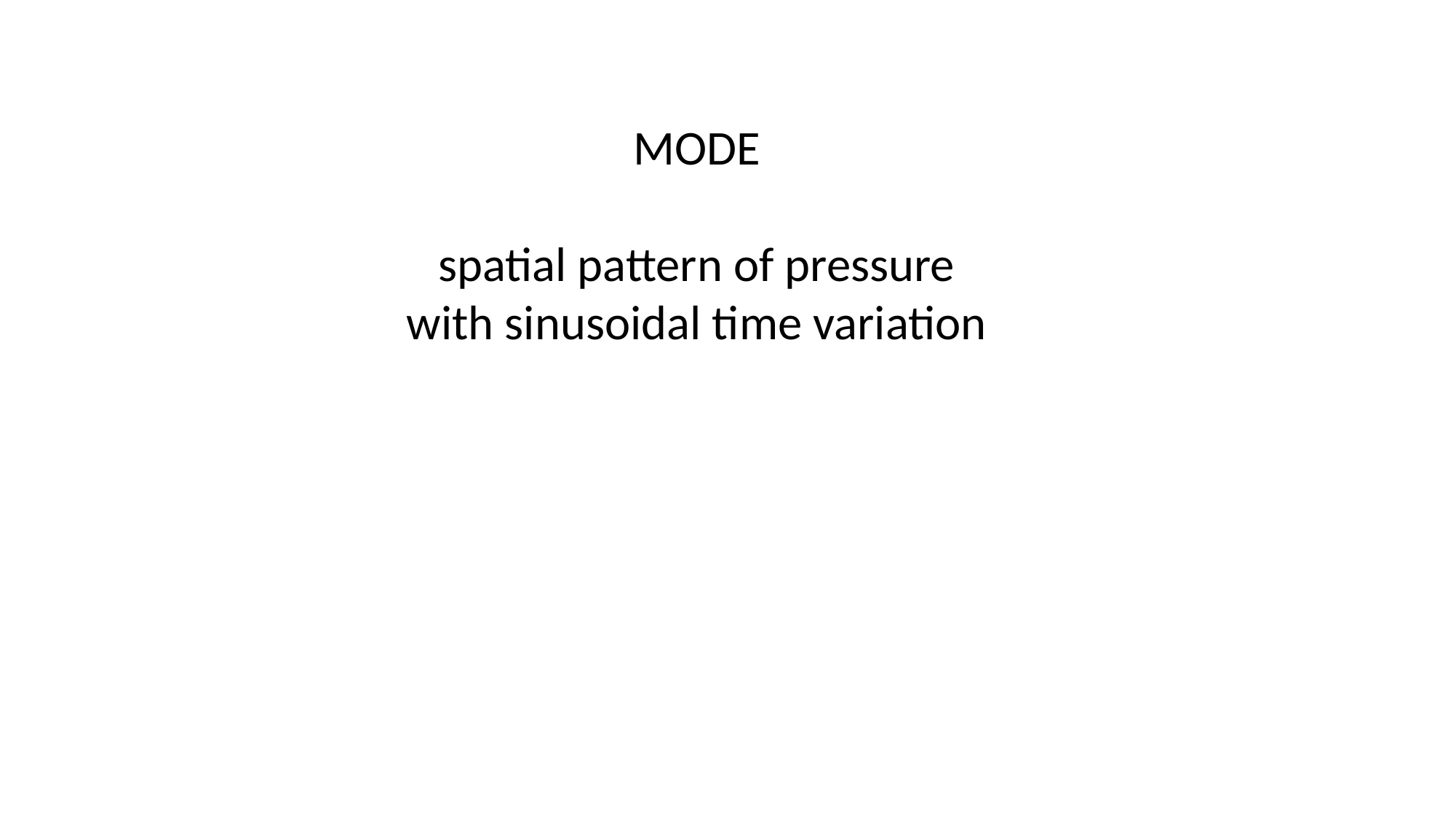

MODE

spatial pattern of pressure
with sinusoidal time variation